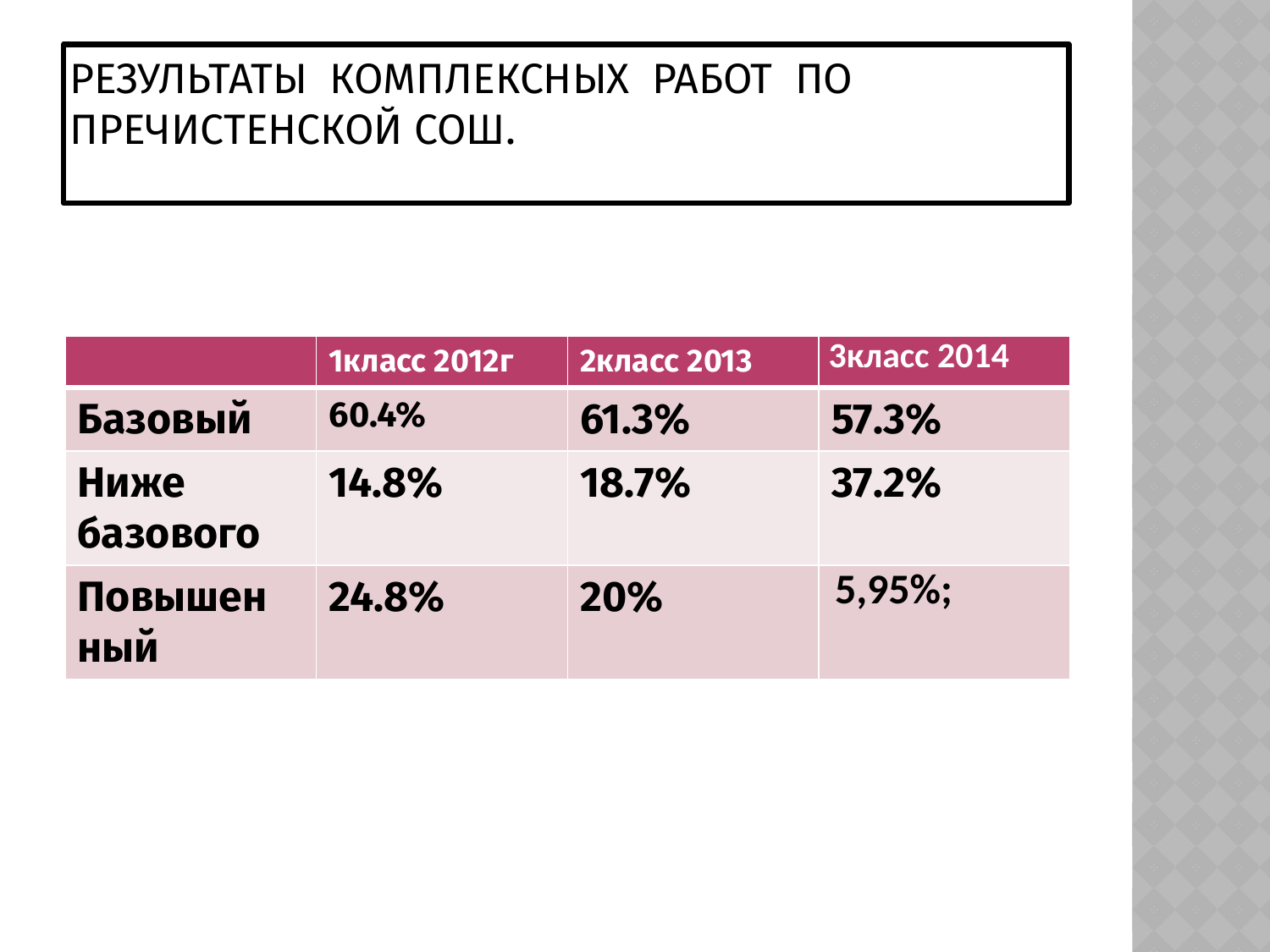

# Результаты  комплексных  работ  по Пречистенской СОШ.
|  | 1класс 2012г | 2класс 2013 | 3класс 2014 |
| --- | --- | --- | --- |
| Базовый | 60.4% | 61.3% | 57.3% |
| Ниже базового | 14.8% | 18.7% | 37.2% |
| Повышен ный | 24.8% | 20% | 5,95%; |